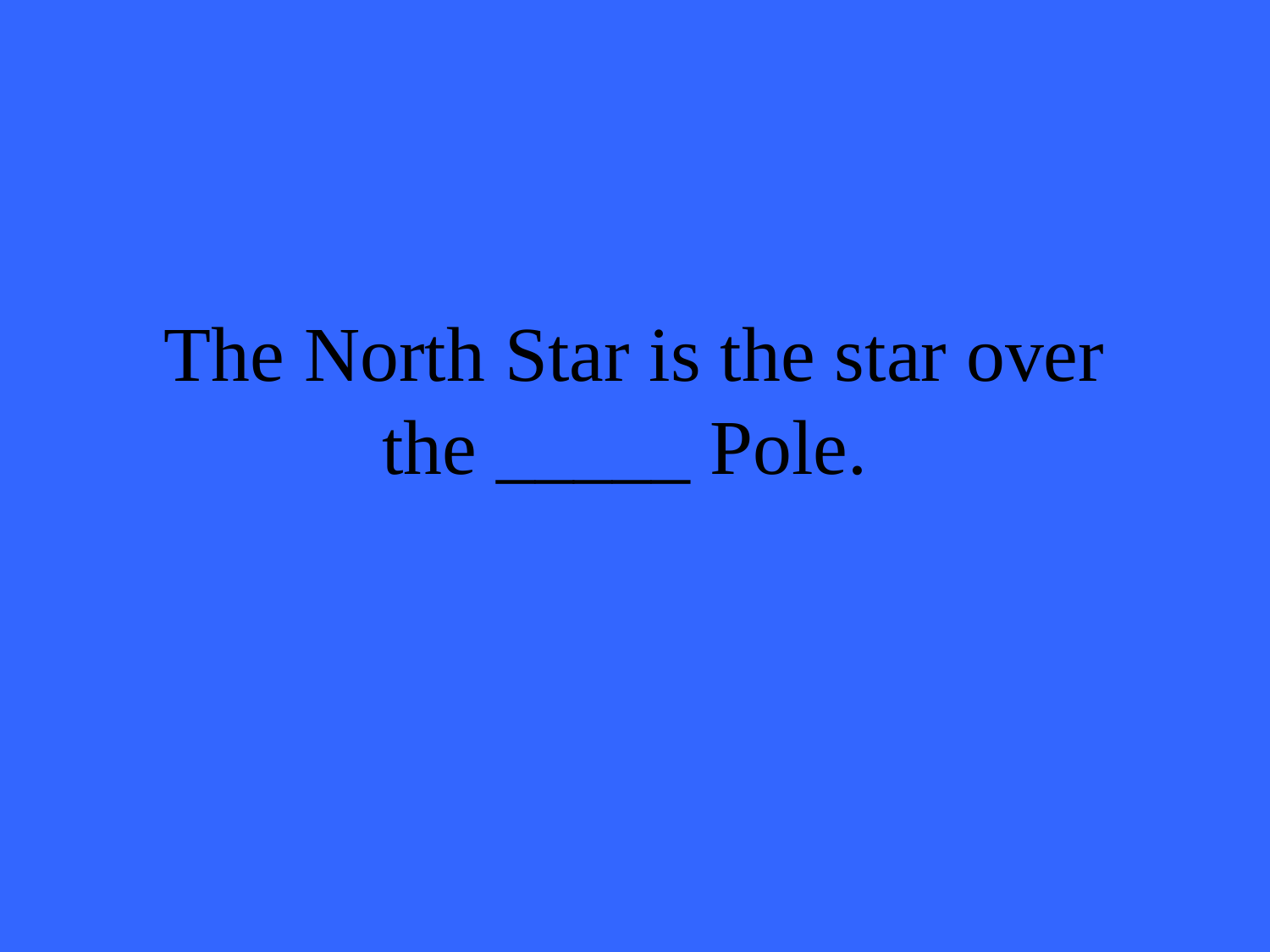

# The North Star is the star over the _____ Pole.